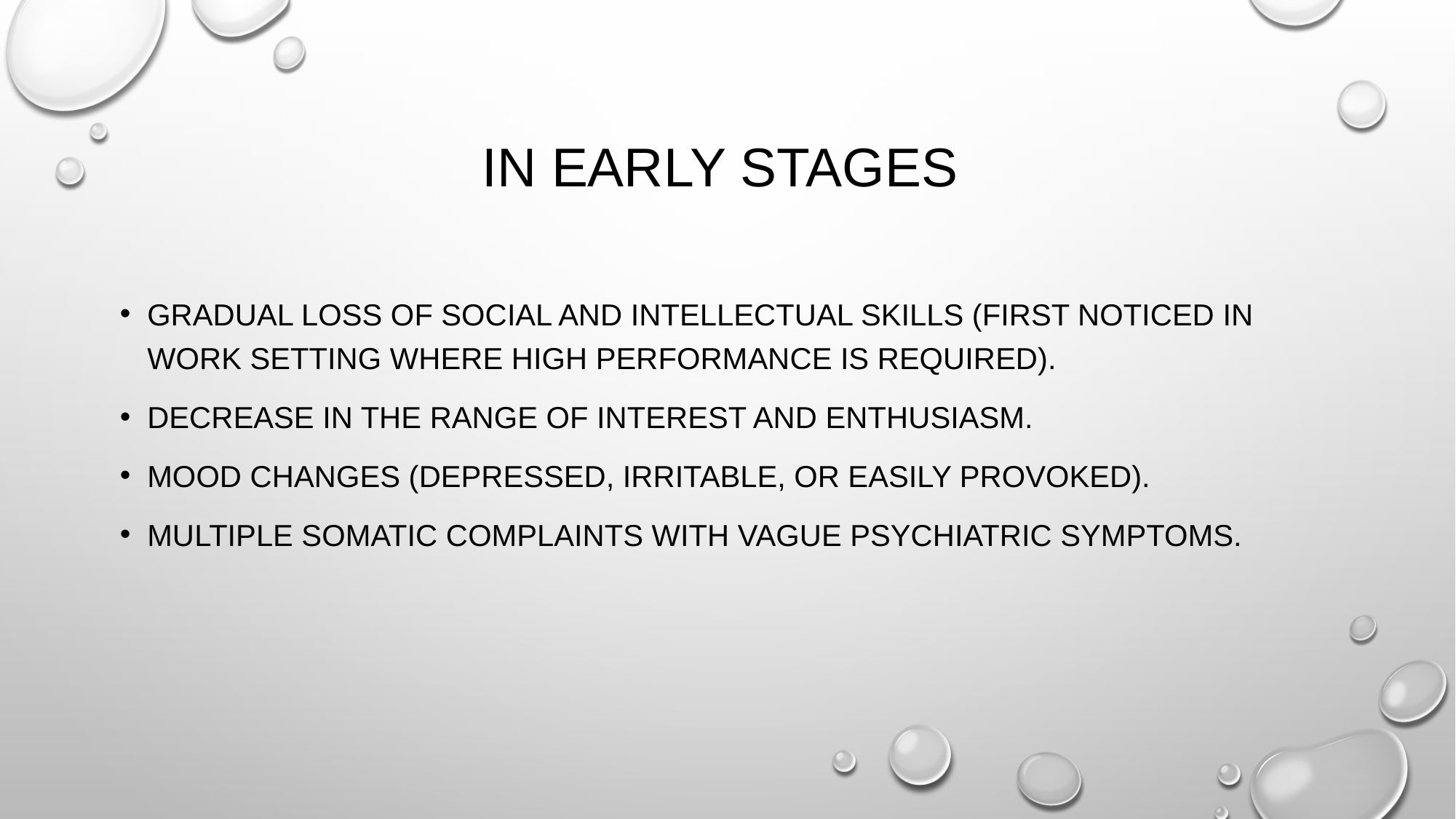

# In early stages
Gradual loss of social and intellectual skills (first noticed in work setting where high performance is required).
Decrease in the range of interest and enthusiasm.
Mood changes (depressed, irritable, or easily provoked).
Multiple somatic complaints with vague psychiatric symptoms.